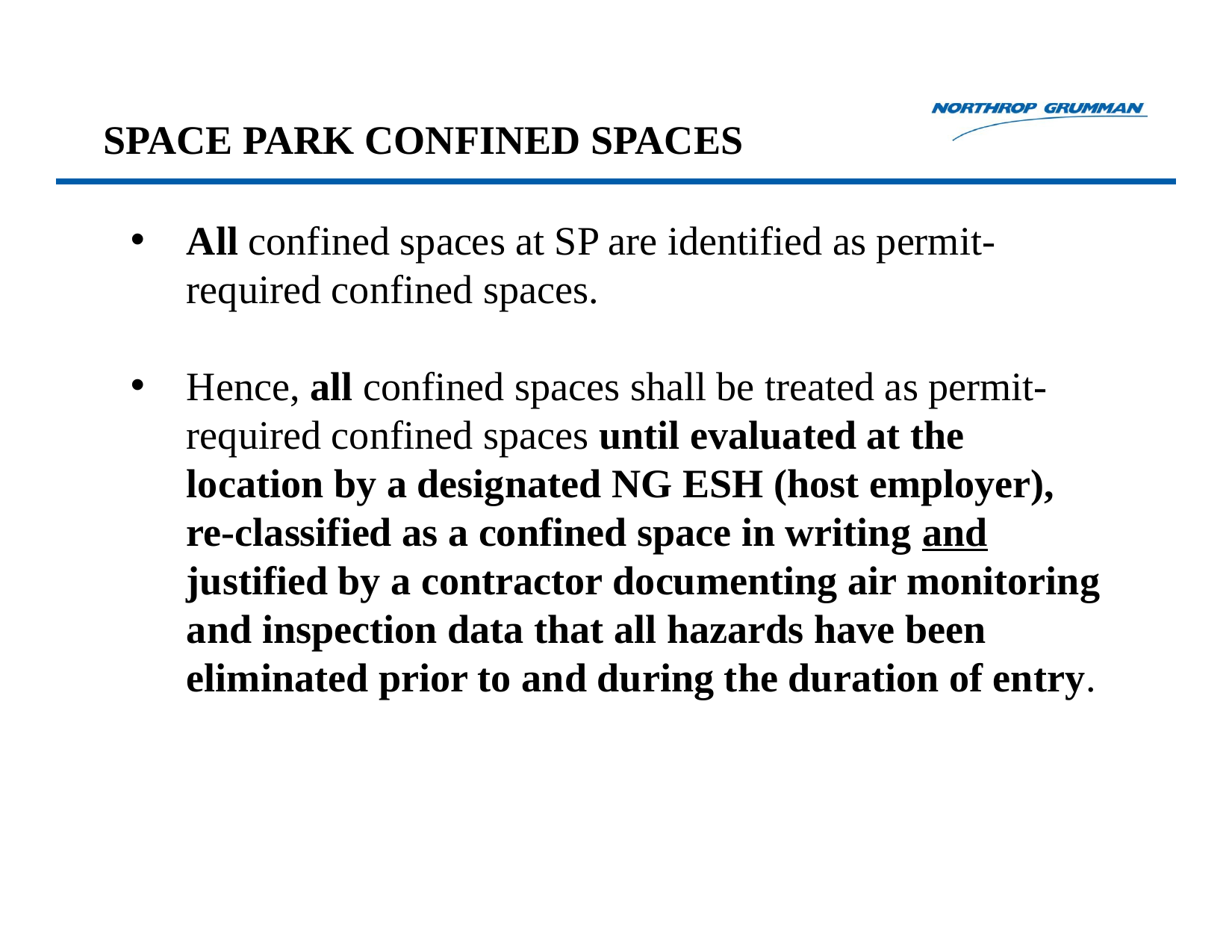

# SPACE PARK CONFINED SPACES
All confined spaces at SP are identified as permit-required confined spaces.

Hence, all confined spaces shall be treated as permit-required confined spaces until evaluated at the location by a designated NG ESH (host employer), re-classified as a confined space in writing and justified by a contractor documenting air monitoring and inspection data that all hazards have been eliminated prior to and during the duration of entry.